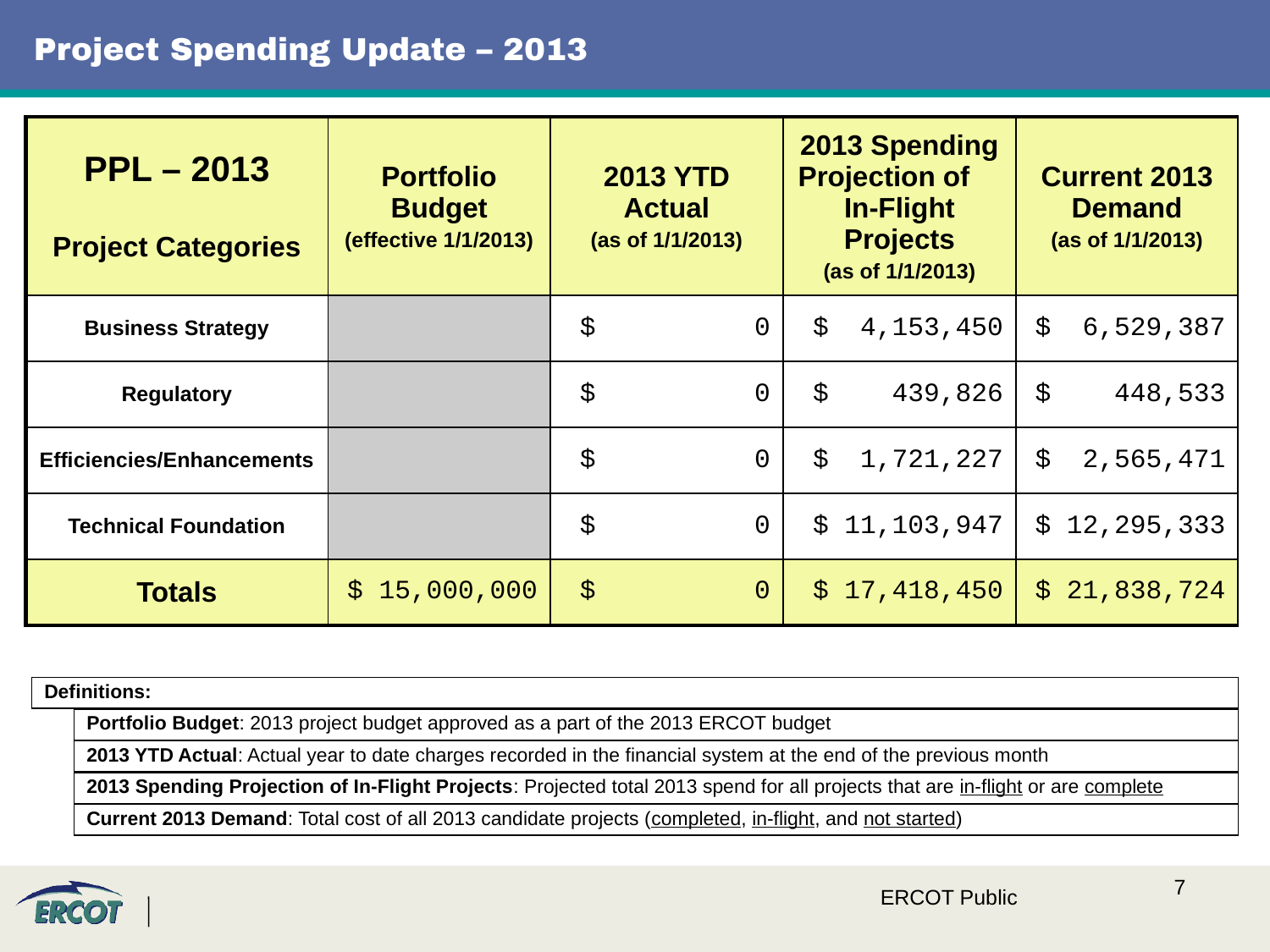

# Project Spending Update – 2013
| PPL – 2013 Project Categories | Portfolio Budget (effective 1/1/2013) | 2013 YTD Actual (as of 1/1/2013) | 2013 Spending Projection of In-Flight Projects (as of 1/1/2013) | Current 2013 Demand (as of 1/1/2013) |
| --- | --- | --- | --- | --- |
| Business Strategy |  | $ 0 | $ 4,153,450 | $ 6,529,387 |
| Regulatory |  | $ 0 | $ 439,826 | $ 448,533 |
| Efficiencies/Enhancements |  | $ 0 | $ 1,721,227 | $ 2,565,471 |
| Technical Foundation |  | $ 0 | $ 11,103,947 | $ 12,295,333 |
| Totals | $ 15,000,000 | $ 0 | $ 17,418,450 | $ 21,838,724 |
Definitions:
Portfolio Budget: 2013 project budget approved as a part of the 2013 ERCOT budget
2013 YTD Actual: Actual year to date charges recorded in the financial system at the end of the previous month
2013 Spending Projection of In-Flight Projects: Projected total 2013 spend for all projects that are in-flight or are complete
Current 2013 Demand: Total cost of all 2013 candidate projects (completed, in-flight, and not started)
ERCOT Public